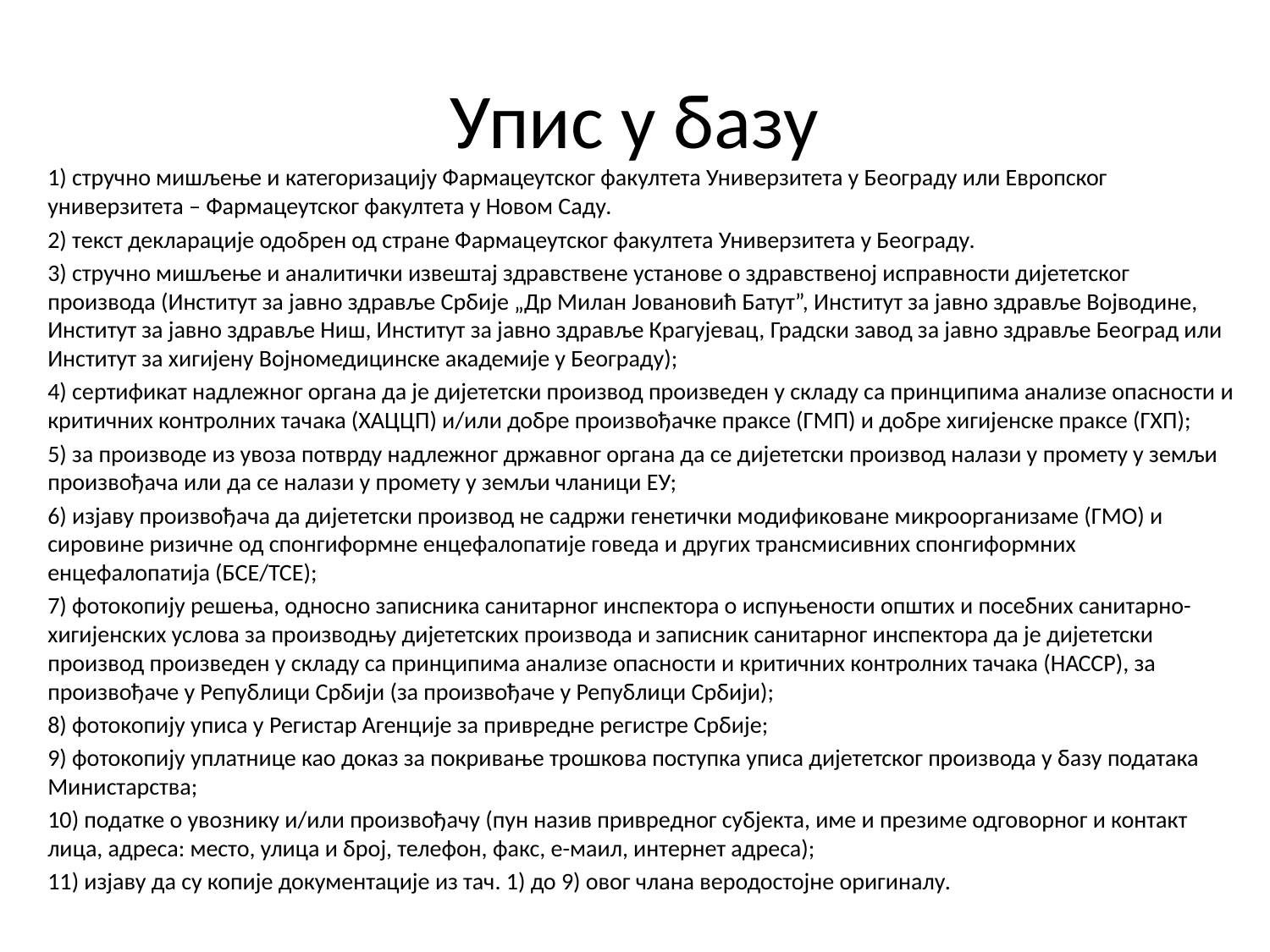

# Упис у базу
1) стручно мишљење и категоризацију Фармацеутског факултета Универзитета у Београду или Европског универзитета – Фармацеутског факултета у Новом Саду.
2) текст декларације одобрен од стране Фармацеутског факултета Универзитета у Београду.
3) стручно мишљење и аналитички извештај здравствене установе о здравственој исправности дијететског производа (Институт за јавно здравље Србије „Др Милан Јовановић Батут”, Институт за јавно здравље Војводине, Институт за јавно здравље Ниш, Институт за јавно здравље Крагујевац, Градски завод за јавно здравље Београд или Институт за хигијену Војномедицинске академије у Београду);
4) сертификат надлежног органа да је дијететски производ произведен у складу са принципима анализе опасности и критичних контролних тачака (ХАЦЦП) и/или добре произвођачке праксе (ГМП) и добре хигијенске праксе (ГХП);
5) за производе из увоза потврду надлежног државног органа да се дијететски производ налази у промету у земљи произвођача или да се налази у промету у земљи чланици ЕУ;
6) изјаву произвођача да дијететски производ не садржи генетички модификоване микроорганизаме (ГМО) и сировине ризичне од спонгиформне енцефалопатије говеда и других трансмисивних спонгиформних енцефалопатија (БСЕ/ТСЕ);
7) фотокопију решења, односно записника санитарног инспектора о испуњености општих и посебних санитарно-хигијенских услова за производњу дијететских производа и записник санитарног инспектора да је дијететски производ произведен у складу са принципима анализе опасности и критичних контролних тачака (НАССР), за произвођаче у Републици Србији (за произвођаче у Републици Србији);
8) фотокопију уписа у Регистар Агенције за привредне регистре Србије;
9) фотокопију уплатнице као доказ за покривање трошкова поступка уписа дијететског производа у базу података Министарства;
10) податке о увознику и/или произвођачу (пун назив привредног субјекта, име и презиме одговорног и контакт лица, адреса: место, улица и број, телефон, факс, е-маил, интернет адреса);
11) изјаву да су копије документације из тач. 1) до 9) овог члана веродостојне оригиналу.